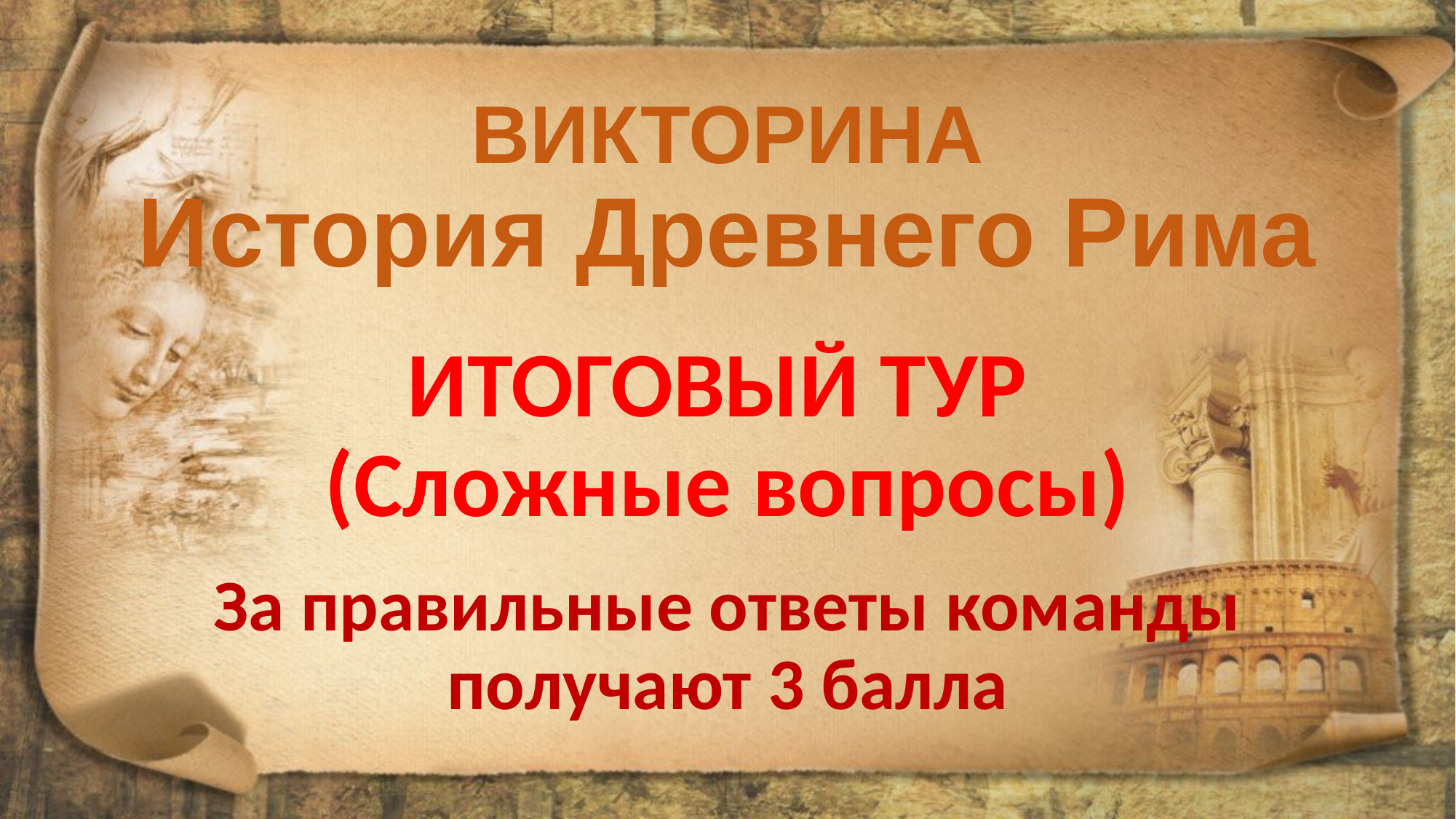

# ВИКТОРИНА История Древнего Рима ИТОГОВЫЙ ТУР (Сложные вопросы)
За правильные ответы команды получают 3 балла